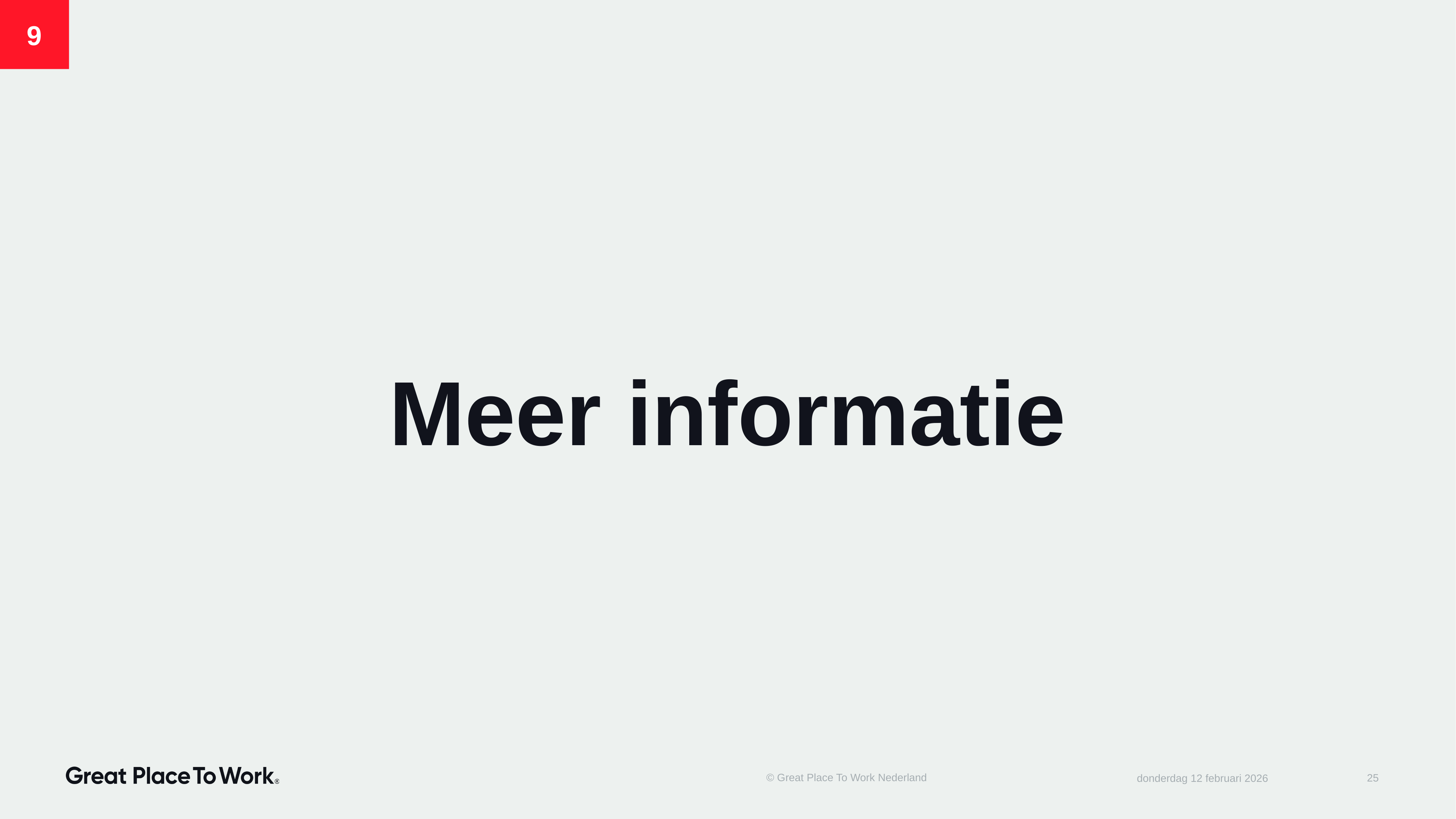

9
Meer informatie
© Great Place To Work Nederland
25
donderdag 12 februari 2026